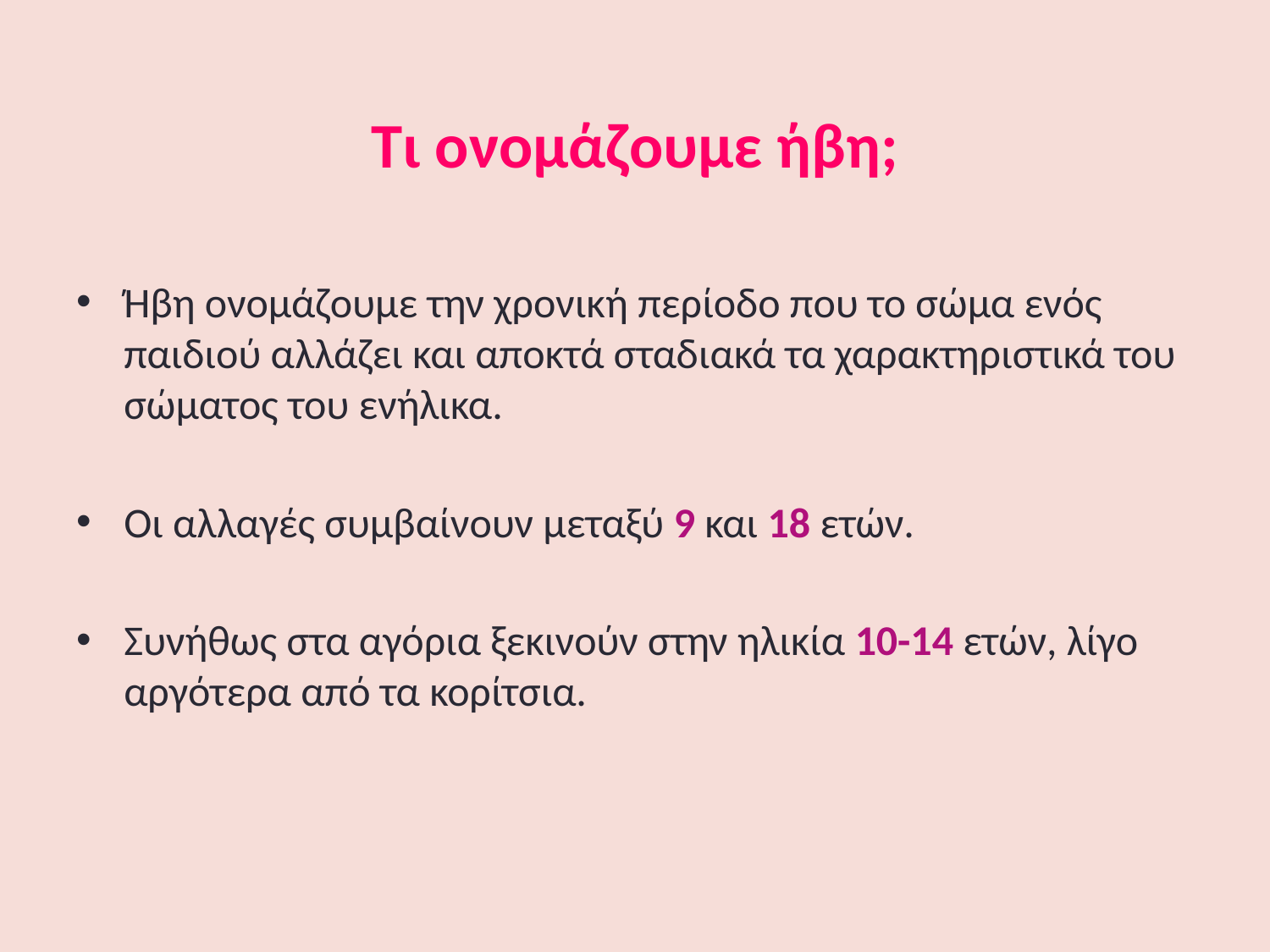

# Τι ονομάζουμε ήβη;
Ήβη ονομάζουμε την χρονική περίοδο που το σώμα ενός παιδιού αλλάζει και αποκτά σταδιακά τα χαρακτηριστικά του σώματος του ενήλικα.

Οι αλλαγές συμβαίνουν μεταξύ 9 και 18 ετών.

Συνήθως στα αγόρια ξεκινούν στην ηλικία 10-14 ετών, λίγο αργότερα από τα κορίτσια.